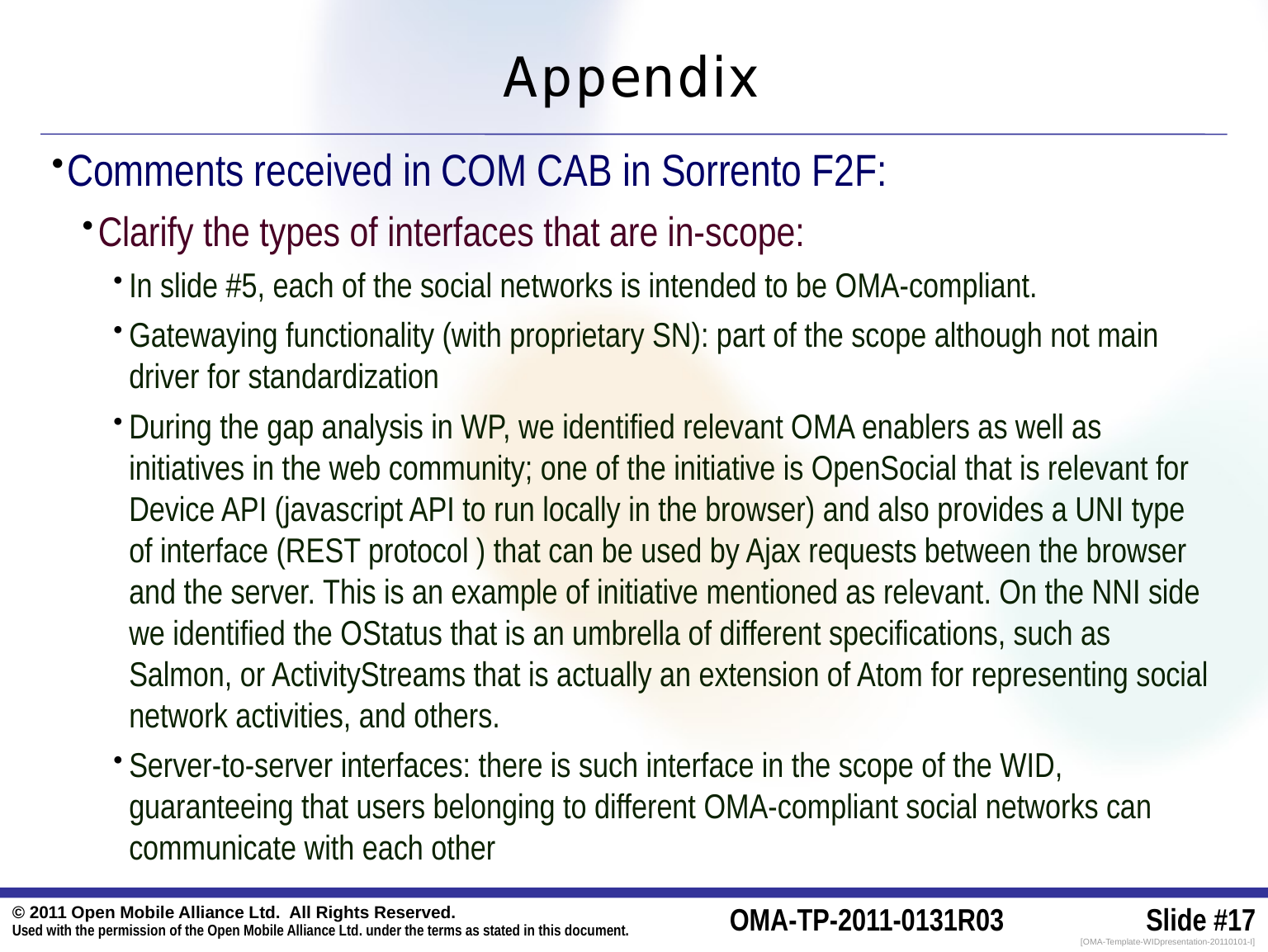

Appendix
Comments received in COM CAB in Sorrento F2F:
Clarify the types of interfaces that are in-scope:
In slide #5, each of the social networks is intended to be OMA-compliant.
Gatewaying functionality (with proprietary SN): part of the scope although not main driver for standardization
During the gap analysis in WP, we identified relevant OMA enablers as well as initiatives in the web community; one of the initiative is OpenSocial that is relevant for Device API (javascript API to run locally in the browser) and also provides a UNI type of interface (REST protocol ) that can be used by Ajax requests between the browser and the server. This is an example of initiative mentioned as relevant. On the NNI side we identified the OStatus that is an umbrella of different specifications, such as Salmon, or ActivityStreams that is actually an extension of Atom for representing social network activities, and others.
Server-to-server interfaces: there is such interface in the scope of the WID, guaranteeing that users belonging to different OMA-compliant social networks can communicate with each other